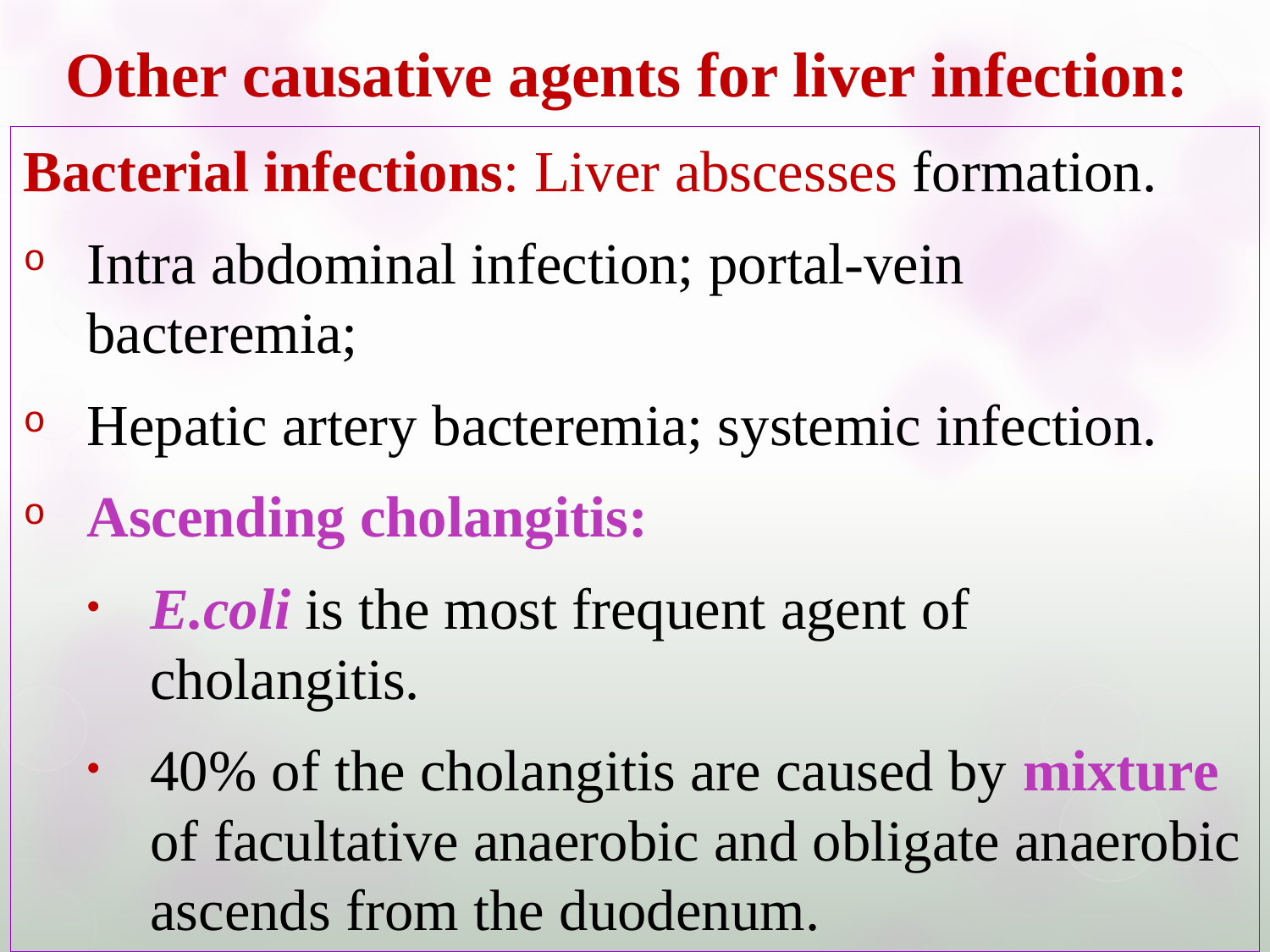

# Other causative agents for liver infection:
Bacterial infections: Liver abscesses formation.
Intra abdominal infection; portal-vein bacteremia;
Hepatic artery bacteremia; systemic infection.
Ascending cholangitis:
E.coli is the most frequent agent of cholangitis.
40% of the cholangitis are caused by mixture  of facultative anaerobic and obligate anaerobic ascends from the duodenum.